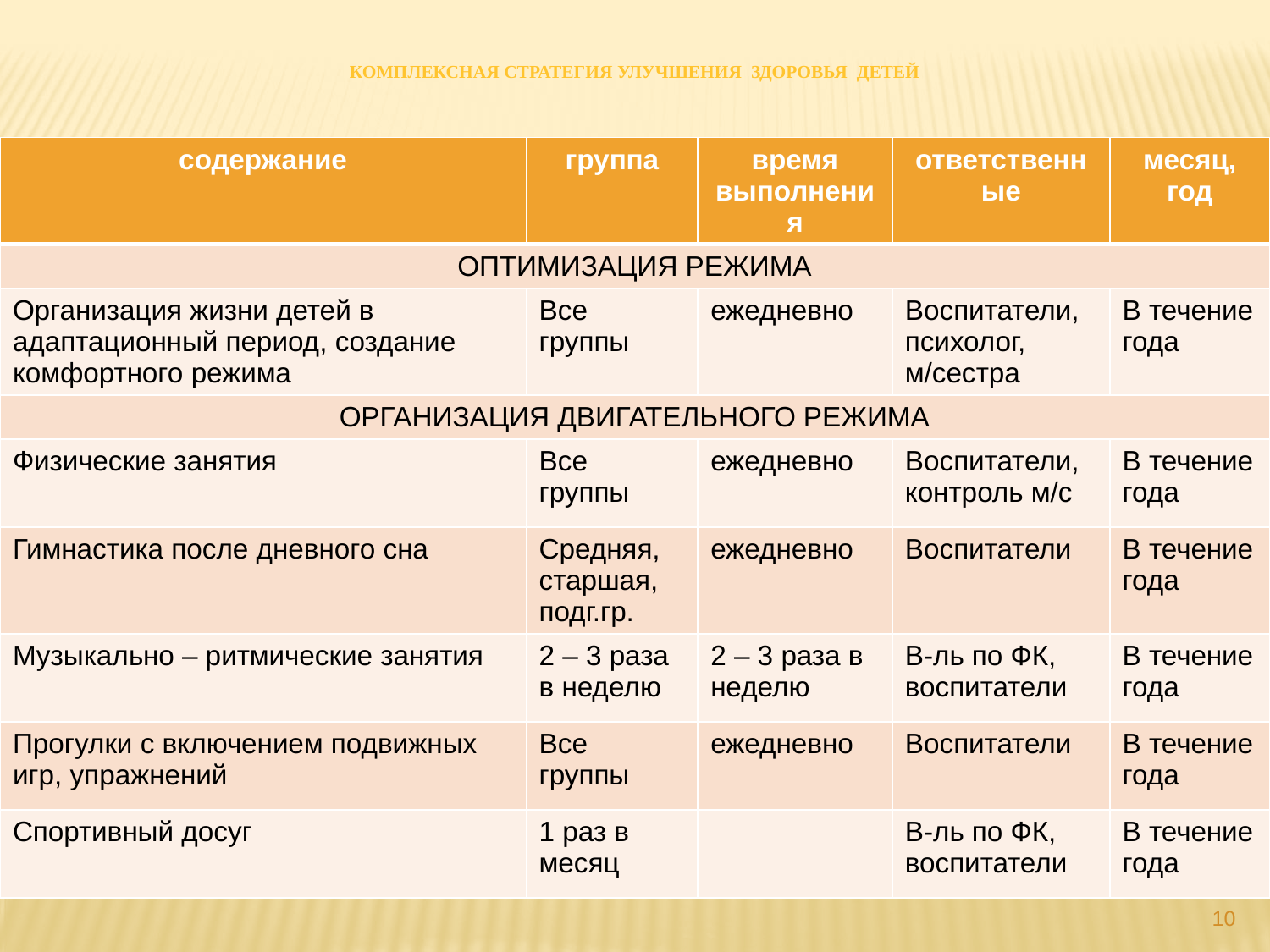

# КОМПЛЕКСНАЯ СТРАТЕГИЯ УЛУЧШЕНИЯ  ЗДОРОВЬЯ  ДЕТЕЙ
| содержание | группа | время выполнения | ответственные | месяц, год |
| --- | --- | --- | --- | --- |
| ОПТИМИЗАЦИЯ РЕЖИМА |  |  |  |  |
| Организация жизни детей в адаптационный период, создание комфортного режима | Все группы | ежедневно | Воспитатели, психолог, м/сестра | В течение года |
| ОРГАНИЗАЦИЯ ДВИГАТЕЛЬНОГО РЕЖИМА |  |  |  |  |
| Физические занятия | Все группы | ежедневно | Воспитатели, контроль м/с | В течение года |
| Гимнастика после дневного сна | Средняя, старшая, подг.гр. | ежедневно | Воспитатели | В течение года |
| Музыкально – ритмические занятия | 2 – 3 раза в неделю | 2 – 3 раза в неделю | В-ль по ФК, воспитатели | В течение года |
| Прогулки с включением подвижных игр, упражнений | Все группы | ежедневно | Воспитатели | В течение года |
| Спортивный досуг | 1 раз в месяц |  | В-ль по ФК, воспитатели | В течение года |
10